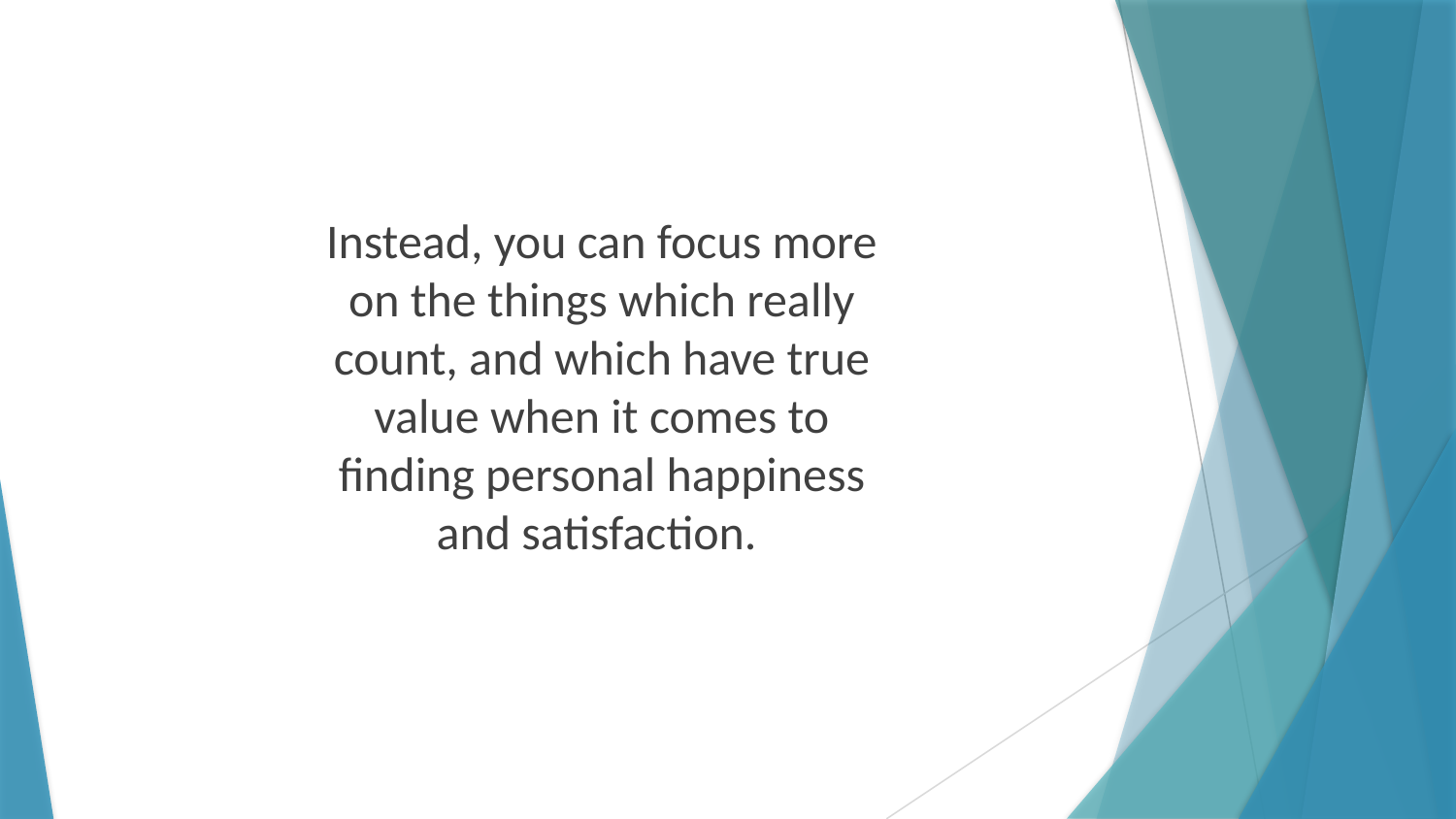

Instead, you can focus more on the things which really count, and which have true value when it comes to finding personal happiness and satisfaction.